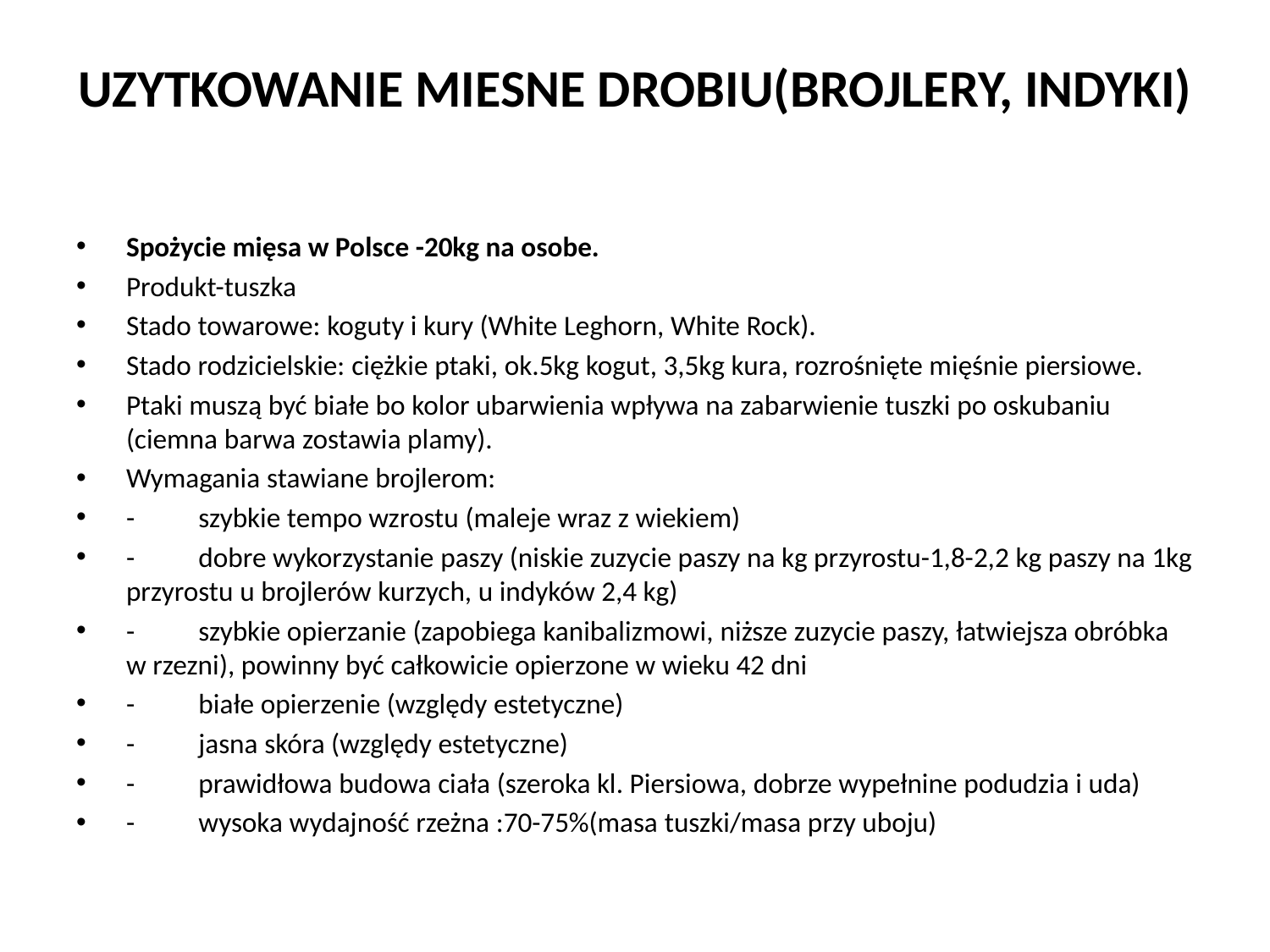

# UZYTKOWANIE MIESNE DROBIU(BROJLERY, INDYKI)
Spożycie mięsa w Polsce -20kg na osobe.
Produkt-tuszka
Stado towarowe: koguty i kury (White Leghorn, White Rock).
Stado rodzicielskie: ciężkie ptaki, ok.5kg kogut, 3,5kg kura, rozrośnięte mięśnie piersiowe.
Ptaki muszą być białe bo kolor ubarwienia wpływa na zabarwienie tuszki po oskubaniu (ciemna barwa zostawia plamy).
Wymagania stawiane brojlerom:
-          szybkie tempo wzrostu (maleje wraz z wiekiem)
-          dobre wykorzystanie paszy (niskie zuzycie paszy na kg przyrostu-1,8-2,2 kg paszy na 1kg przyrostu u brojlerów kurzych, u indyków 2,4 kg)
-          szybkie opierzanie (zapobiega kanibalizmowi, niższe zuzycie paszy, łatwiejsza obróbka w rzezni), powinny być całkowicie opierzone w wieku 42 dni
-          białe opierzenie (względy estetyczne)
-          jasna skóra (względy estetyczne)
-          prawidłowa budowa ciała (szeroka kl. Piersiowa, dobrze wypełnine podudzia i uda)
-          wysoka wydajność rzeżna :70-75%(masa tuszki/masa przy uboju)